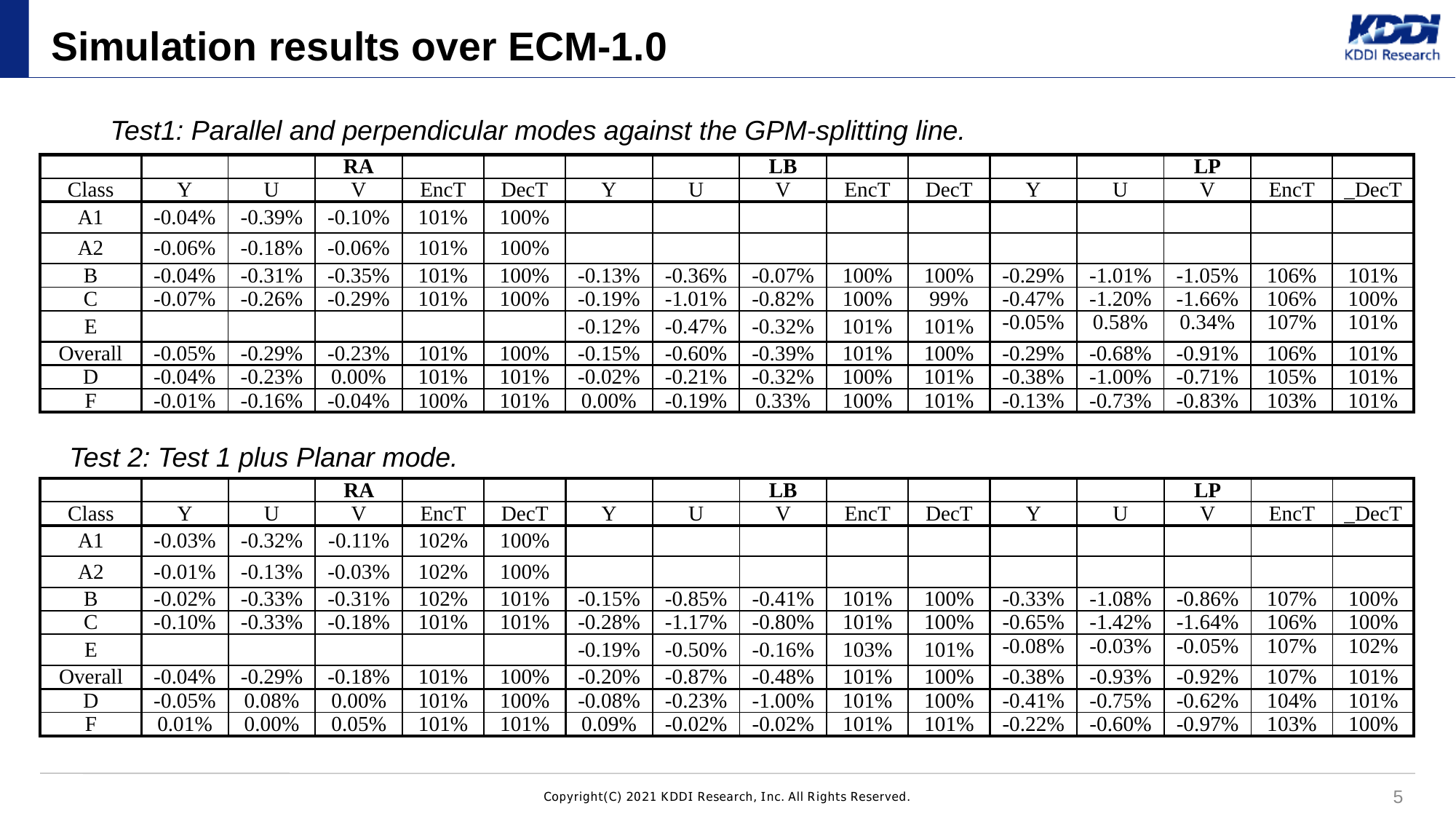

# Simulation results over ECM-1.0
Test1: Parallel and perpendicular modes against the GPM-splitting line.

|  |  |  | RA |  |  |  |  | LB |  |  |  |  | LP |  |  |
| --- | --- | --- | --- | --- | --- | --- | --- | --- | --- | --- | --- | --- | --- | --- | --- |
| Class | Y | U | V | EncT | DecT | Y | U | V | EncT | DecT | Y | U | V | EncT | \_DecT |
| A1 | -0.04% | -0.39% | -0.10% | 101% | 100% |  |  |  |  |  |  |  |  |  |  |
| A2 | -0.06% | -0.18% | -0.06% | 101% | 100% |  |  |  |  |  |  |  |  |  |  |
| B | -0.04% | -0.31% | -0.35% | 101% | 100% | -0.13% | -0.36% | -0.07% | 100% | 100% | -0.29% | -1.01% | -1.05% | 106% | 101% |
| C | -0.07% | -0.26% | -0.29% | 101% | 100% | -0.19% | -1.01% | -0.82% | 100% | 99% | -0.47% | -1.20% | -1.66% | 106% | 100% |
| E |  |  |  |  |  | -0.12% | -0.47% | -0.32% | 101% | 101% | -0.05% | 0.58% | 0.34% | 107% | 101% |
| Overall | -0.05% | -0.29% | -0.23% | 101% | 100% | -0.15% | -0.60% | -0.39% | 101% | 100% | -0.29% | -0.68% | -0.91% | 106% | 101% |
| D | -0.04% | -0.23% | 0.00% | 101% | 101% | -0.02% | -0.21% | -0.32% | 100% | 101% | -0.38% | -1.00% | -0.71% | 105% | 101% |
| F | -0.01% | -0.16% | -0.04% | 100% | 101% | 0.00% | -0.19% | 0.33% | 100% | 101% | -0.13% | -0.73% | -0.83% | 103% | 101% |
Test 2: Test 1 plus Planar mode.
|  |  |  | RA |  |  |  |  | LB |  |  |  |  | LP |  |  |
| --- | --- | --- | --- | --- | --- | --- | --- | --- | --- | --- | --- | --- | --- | --- | --- |
| Class | Y | U | V | EncT | DecT | Y | U | V | EncT | DecT | Y | U | V | EncT | \_DecT |
| A1 | -0.03% | -0.32% | -0.11% | 102% | 100% |  |  |  |  |  |  |  |  |  |  |
| A2 | -0.01% | -0.13% | -0.03% | 102% | 100% |  |  |  |  |  |  |  |  |  |  |
| B | -0.02% | -0.33% | -0.31% | 102% | 101% | -0.15% | -0.85% | -0.41% | 101% | 100% | -0.33% | -1.08% | -0.86% | 107% | 100% |
| C | -0.10% | -0.33% | -0.18% | 101% | 101% | -0.28% | -1.17% | -0.80% | 101% | 100% | -0.65% | -1.42% | -1.64% | 106% | 100% |
| E |  |  |  |  |  | -0.19% | -0.50% | -0.16% | 103% | 101% | -0.08% | -0.03% | -0.05% | 107% | 102% |
| Overall | -0.04% | -0.29% | -0.18% | 101% | 100% | -0.20% | -0.87% | -0.48% | 101% | 100% | -0.38% | -0.93% | -0.92% | 107% | 101% |
| D | -0.05% | 0.08% | 0.00% | 101% | 100% | -0.08% | -0.23% | -1.00% | 101% | 100% | -0.41% | -0.75% | -0.62% | 104% | 101% |
| F | 0.01% | 0.00% | 0.05% | 101% | 101% | 0.09% | -0.02% | -0.02% | 101% | 101% | -0.22% | -0.60% | -0.97% | 103% | 100% |
5